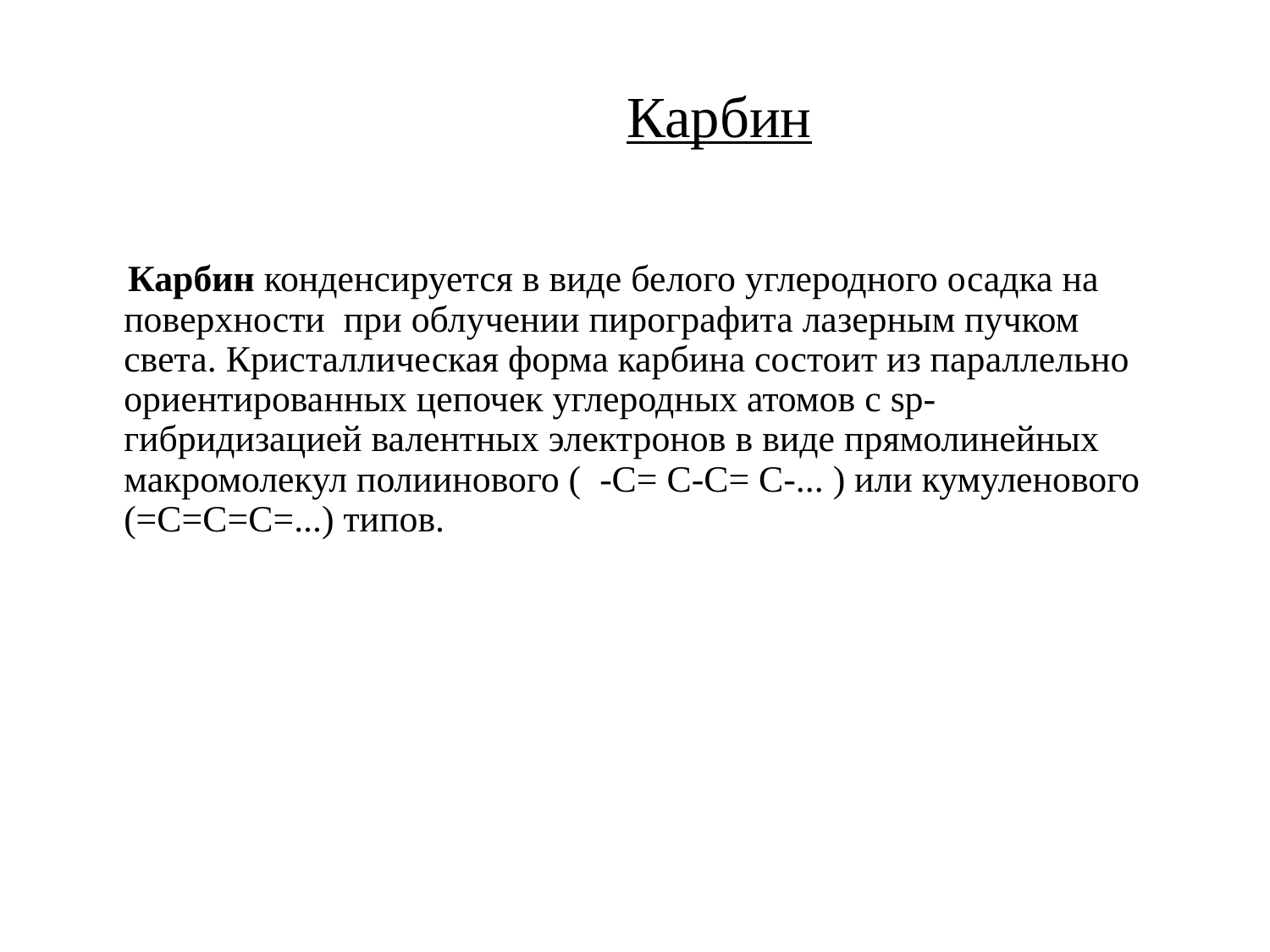

# Карбин
   Карбин конденсируется в виде белого углеродного осадка на поверхности  при облучении пирографита лазерным пучком света. Кристаллическая форма карбина состоит из параллельно ориентированных цепочек углеродных атомов с sp-гибридизацией валентных электронов в виде прямолинейных макромолекул полиинового (  -С= С-С= С-... ) или кумуленового (=С=С=С=...) типов.